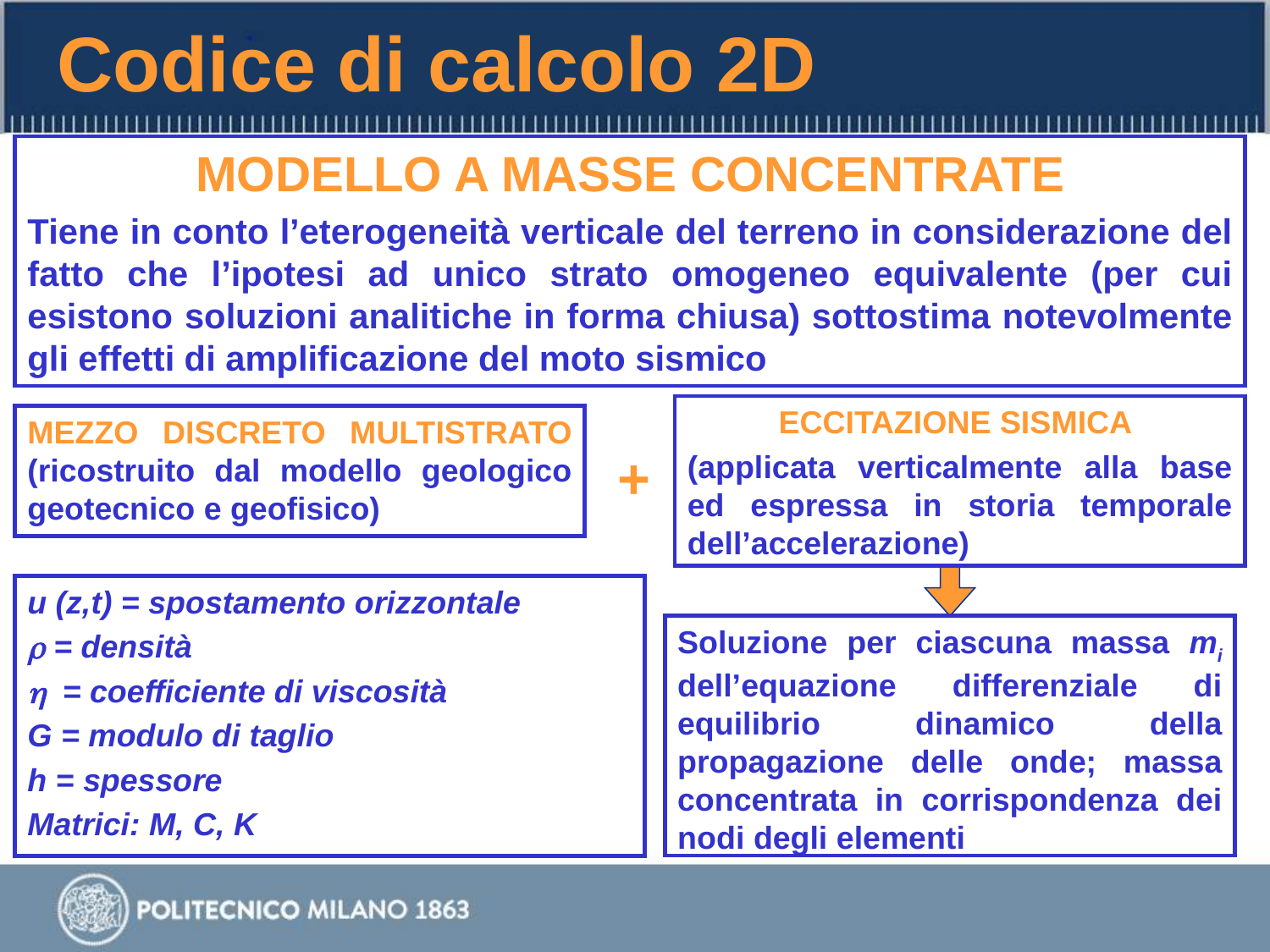

Codice di calcolo 2D
MODELLO A MASSE CONCENTRATE
Tiene in conto l’eterogeneità verticale del terreno in considerazione del fatto che l’ipotesi ad unico strato omogeneo equivalente (per cui esistono soluzioni analitiche in forma chiusa) sottostima notevolmente gli effetti di amplificazione del moto sismico
ECCITAZIONE SISMICA
(applicata verticalmente alla base ed espressa in storia temporale dell’accelerazione)
MEZZO DISCRETO MULTISTRATO (ricostruito dal modello geologico geotecnico e geofisico)
+

u (z,t) = spostamento orizzontale
ρ = densità
η = coefficiente di viscosità
G = modulo di taglio
h = spessore
Matrici: M, C, K
Soluzione per ciascuna massa mi dell’equazione differenziale di equilibrio dinamico della propagazione delle onde; massa concentrata in corrispondenza dei nodi degli elementi